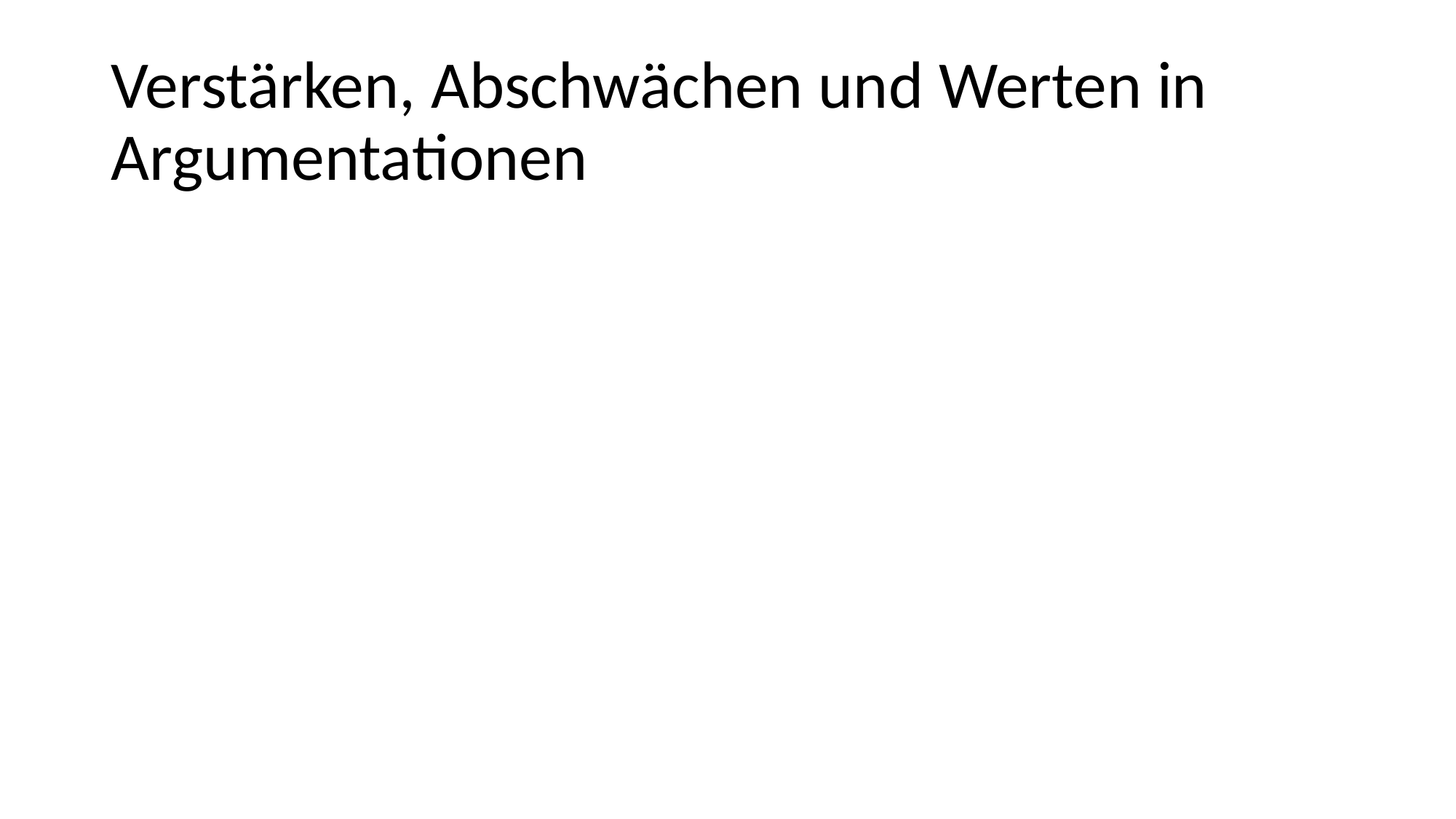

# Verstärken, Abschwächen und Werten in Argumentationen